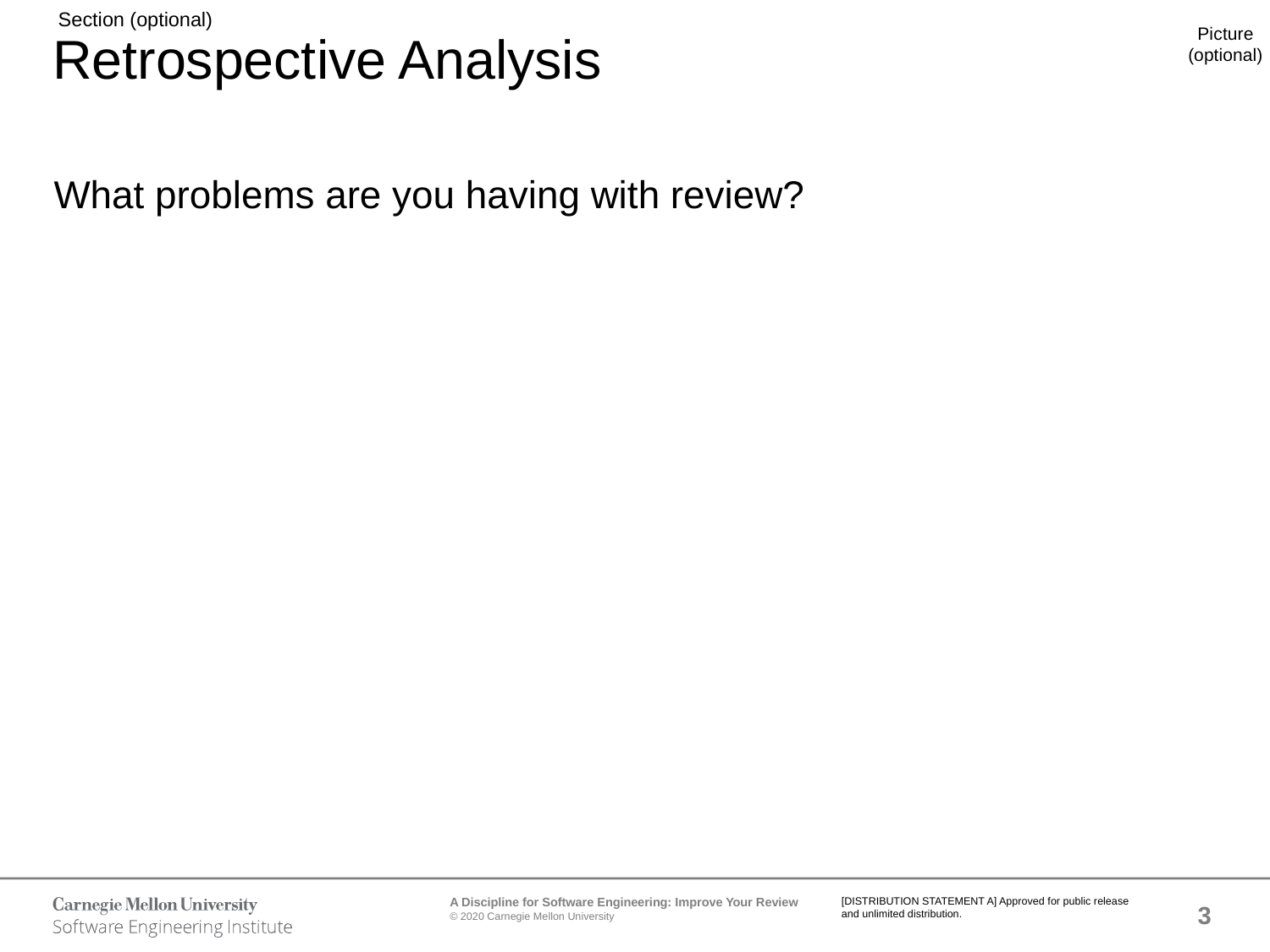

# Retrospective Analysis
What problems are you having with review?